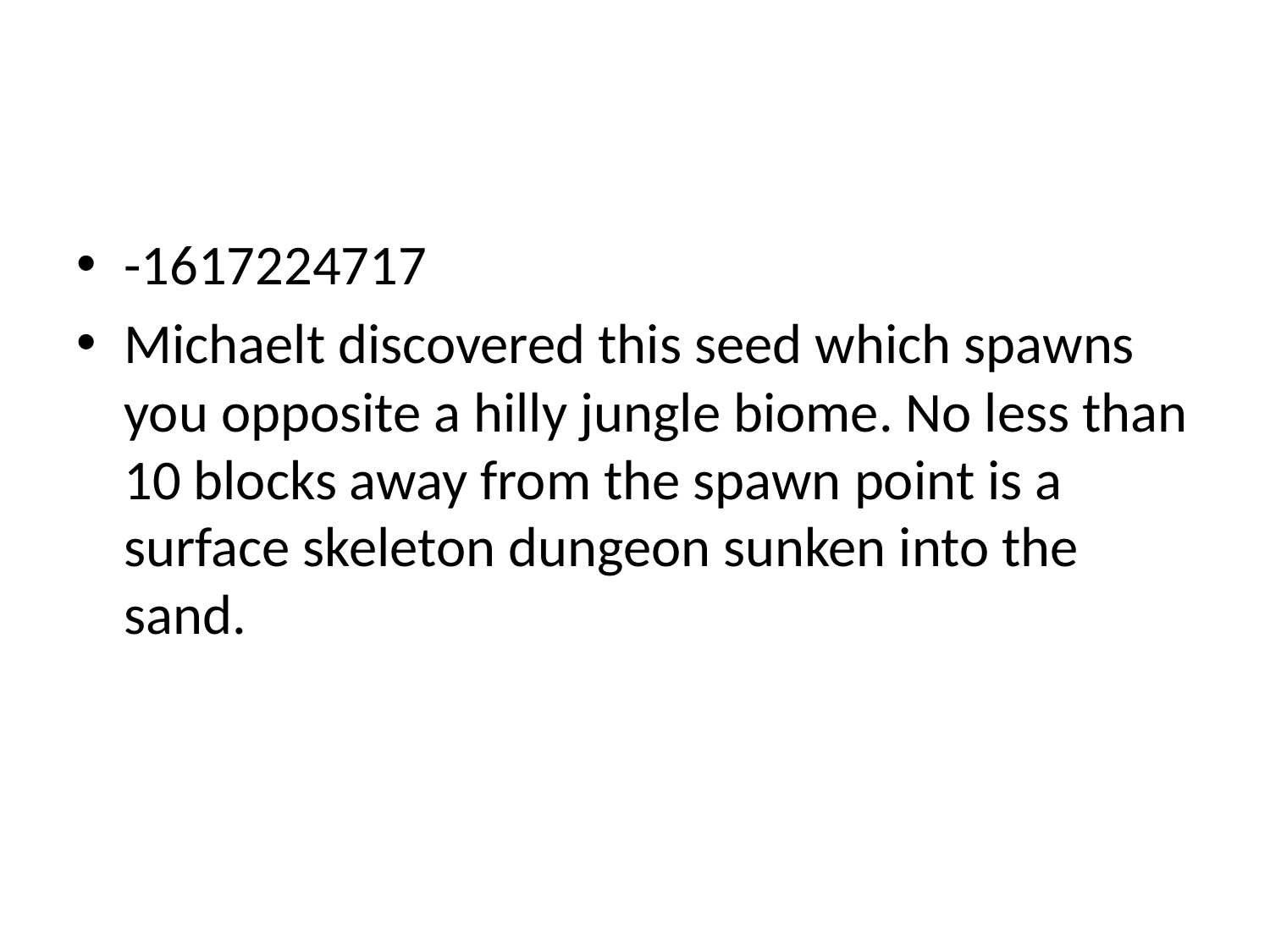

#
-1617224717
Michaelt discovered this seed which spawns you opposite a hilly jungle biome. No less than 10 blocks away from the spawn point is a surface skeleton dungeon sunken into the sand.